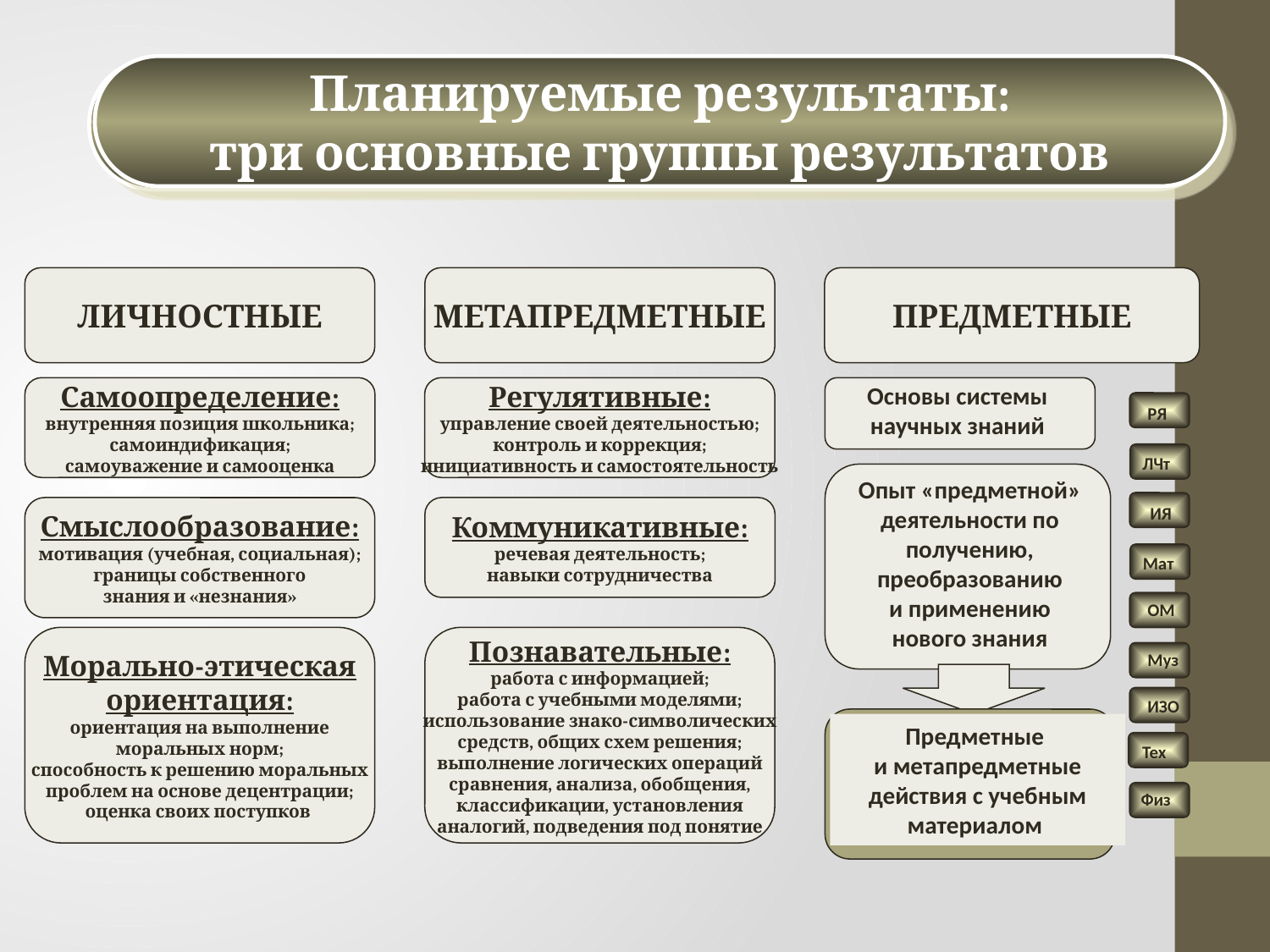

Планируемые результаты:
три основные группы результатов
Планируемые результаты:
три основные группы результатов
ЛИЧНОСТНЫЕ
МЕТАПРЕДМЕТНЫЕ
ПРЕДМЕТНЫЕ
Основы системы
научных знаний
Самоопределение:
внутренняя позиция школьника;
самоиндификация;
самоуважение и самооценка
Регулятивные:
управление своей деятельностью;
контроль и коррекция;
инициативность и самостоятельность

РЯ

ЛЧт

Опыт «предметной» деятельности по получению,
преобразованию
и применению
нового знания

ИЯ
Смыслообразование:
мотивация (учебная, социальная);
границы собственного
знания и «незнания»
Коммуникативные:
речевая деятельность;
навыки сотрудничества

Мат
ОМ

Морально-этическая
ориентация:
ориентация на выполнение
моральных норм;
способность к решению моральных
проблем на основе децентрации;
оценка своих поступков
Познавательные:
работа с информацией;
работа с учебными моделями;
использование знако-символических
средств, общих схем решения;
выполнение логических операций
сравнения, анализа, обобщения,
классификации, установления
аналогий, подведения под понятие
Муз

ИЗО

Предметные
и метапредметные действия с учебным материалом

Тех
Физ